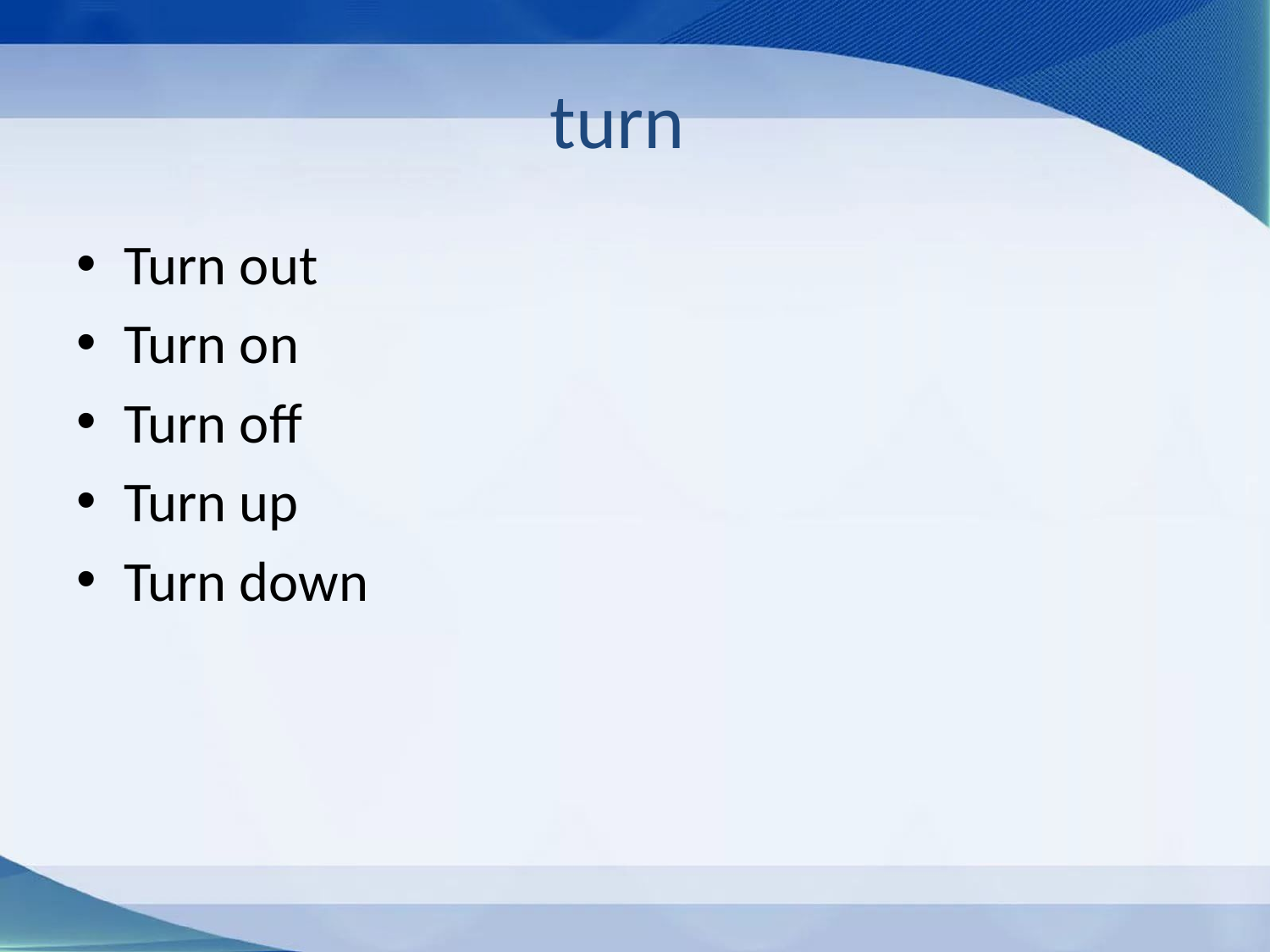

# turn
Turn out
Turn on
Turn off
Turn up
Turn down